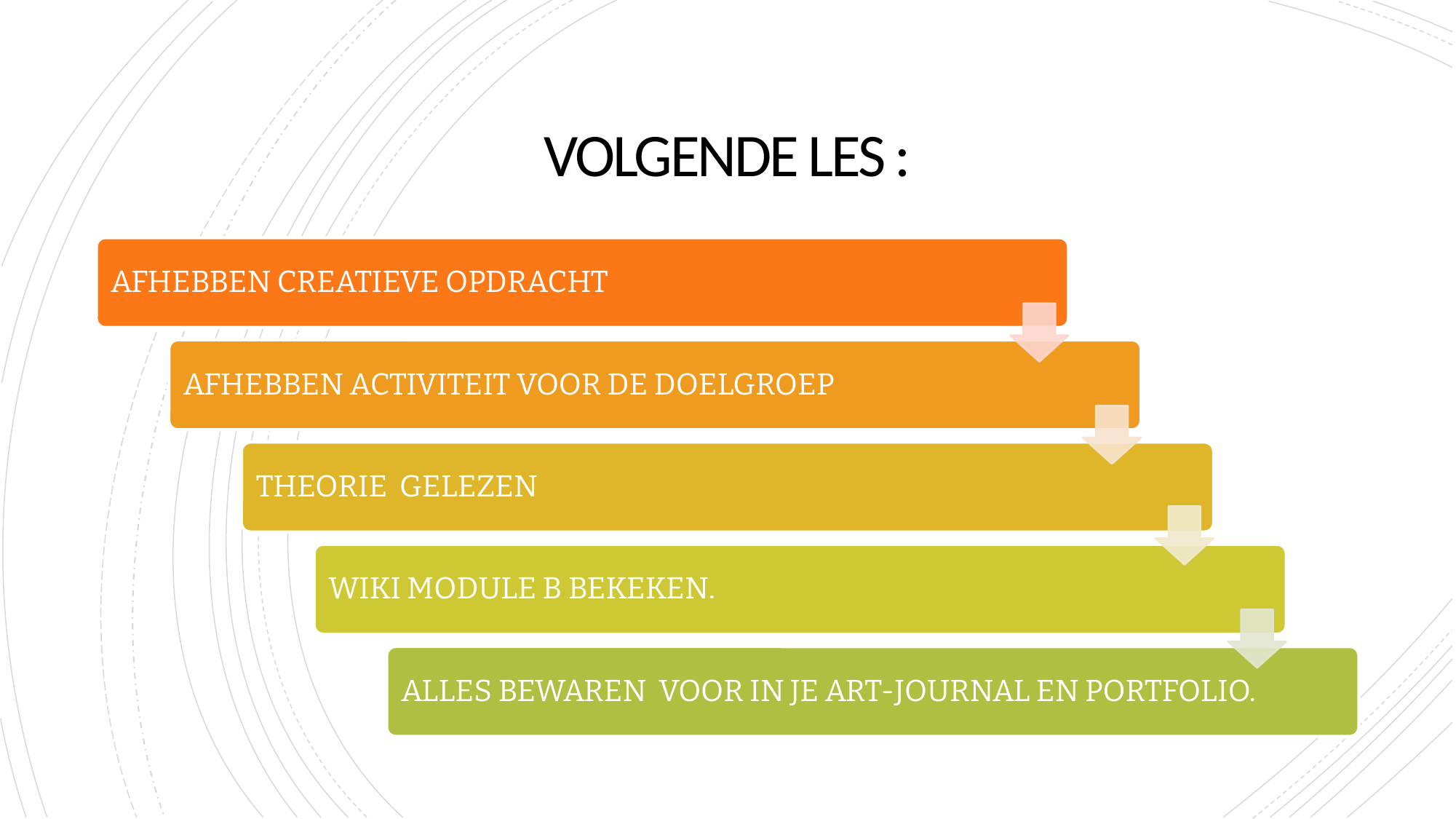

# VOLGENDE LES :
AFHEBBEN CREATIEVE OPDRACHT
AFHEBBEN ACTIVITEIT VOOR DE DOELGROEP
THEORIE  GELEZEN
WIKI MODULE B BEKEKEN.
ALLES BEWAREN  VOOR IN JE ART-JOURNAL EN PORTFOLIO.